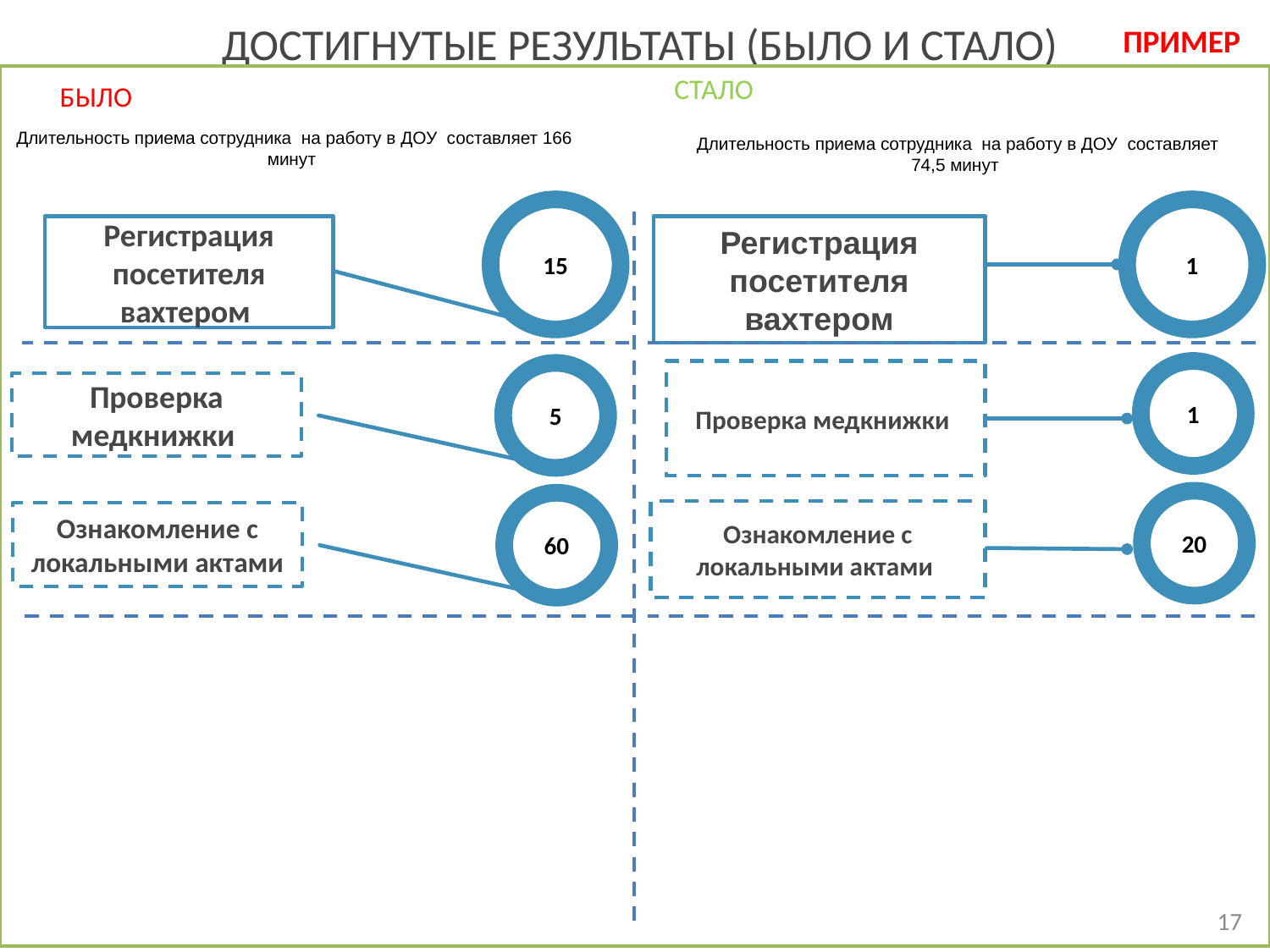

Достигнутые результаты (было и стало)
ПРИМЕР
СТАЛО

БЫЛО
Длительность приема сотрудника  на работу в ДОУ  составляет 166 минут
Длительность приема сотрудника  на работу в ДОУ  составляет 74,5 минут
15
1
Регистрация посетителя вахтером
Регистрация посетителя вахтером
Проверка медкнижки
1
5
Проверка медкнижки
20
60
Ознакомление с локальными актами
Ознакомление с локальными актами
17